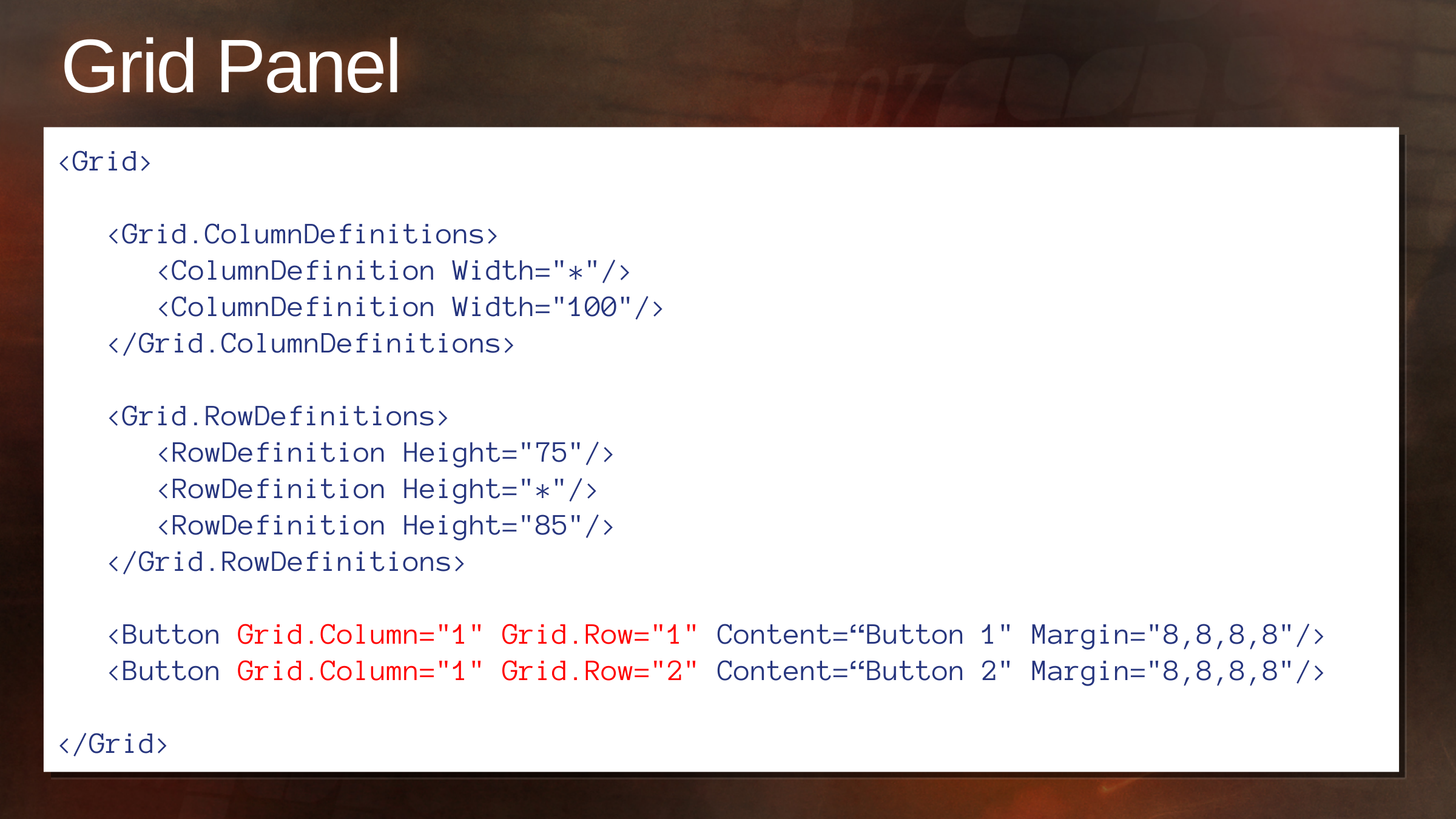

# Grid Panel
<Grid>

   <Grid.ColumnDefinitions>
      <ColumnDefinition Width="*"/>
      <ColumnDefinition Width="100"/>
   </Grid.ColumnDefinitions>

   <Grid.RowDefinitions>
      <RowDefinition Height="75"/>
      <RowDefinition Height="*"/>
      <RowDefinition Height="85"/>
   </Grid.RowDefinitions>

   <Button Grid.Column="1" Grid.Row="1" Content=“Button 1" Margin="8,8,8,8"/>
   <Button Grid.Column="1" Grid.Row="2" Content=“Button 2" Margin="8,8,8,8"/>
</Grid>